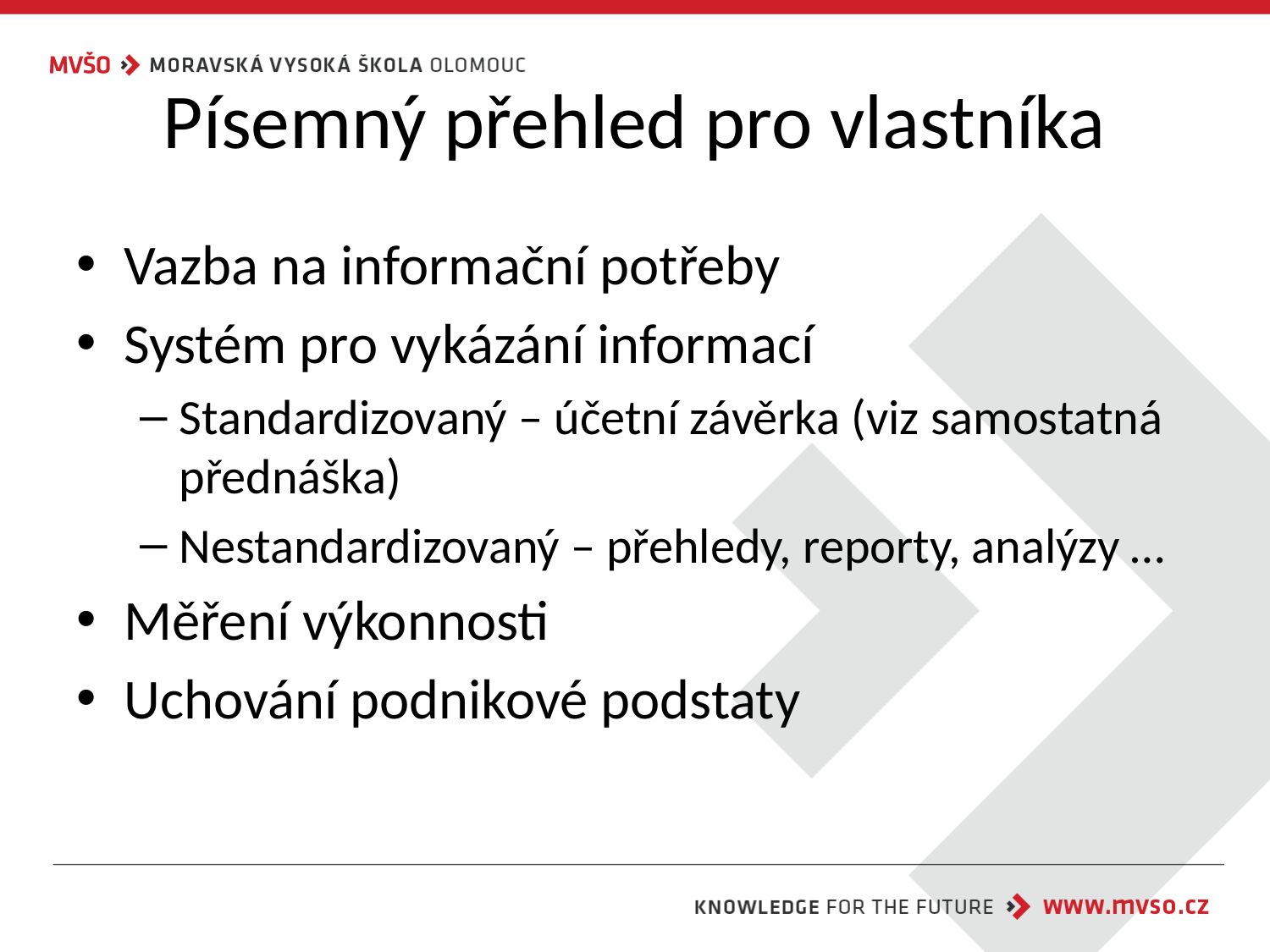

# Písemný přehled pro vlastníka
Vazba na informační potřeby
Systém pro vykázání informací
Standardizovaný – účetní závěrka (viz samostatná přednáška)
Nestandardizovaný – přehledy, reporty, analýzy …
Měření výkonnosti
Uchování podnikové podstaty